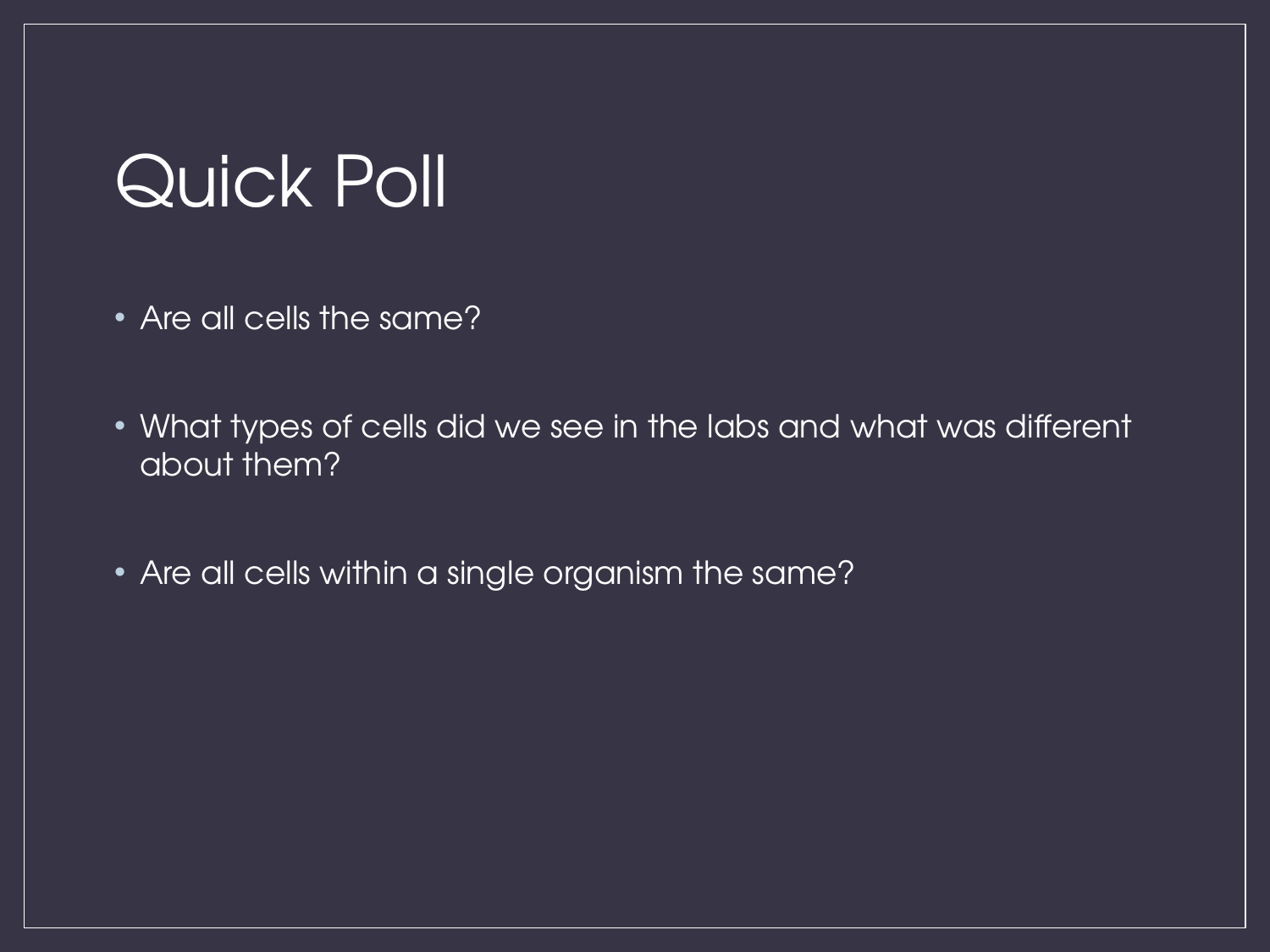

# Quick Poll
Are all cells the same?

What types of cells did we see in the labs and what was different about them?

Are all cells within a single organism the same?